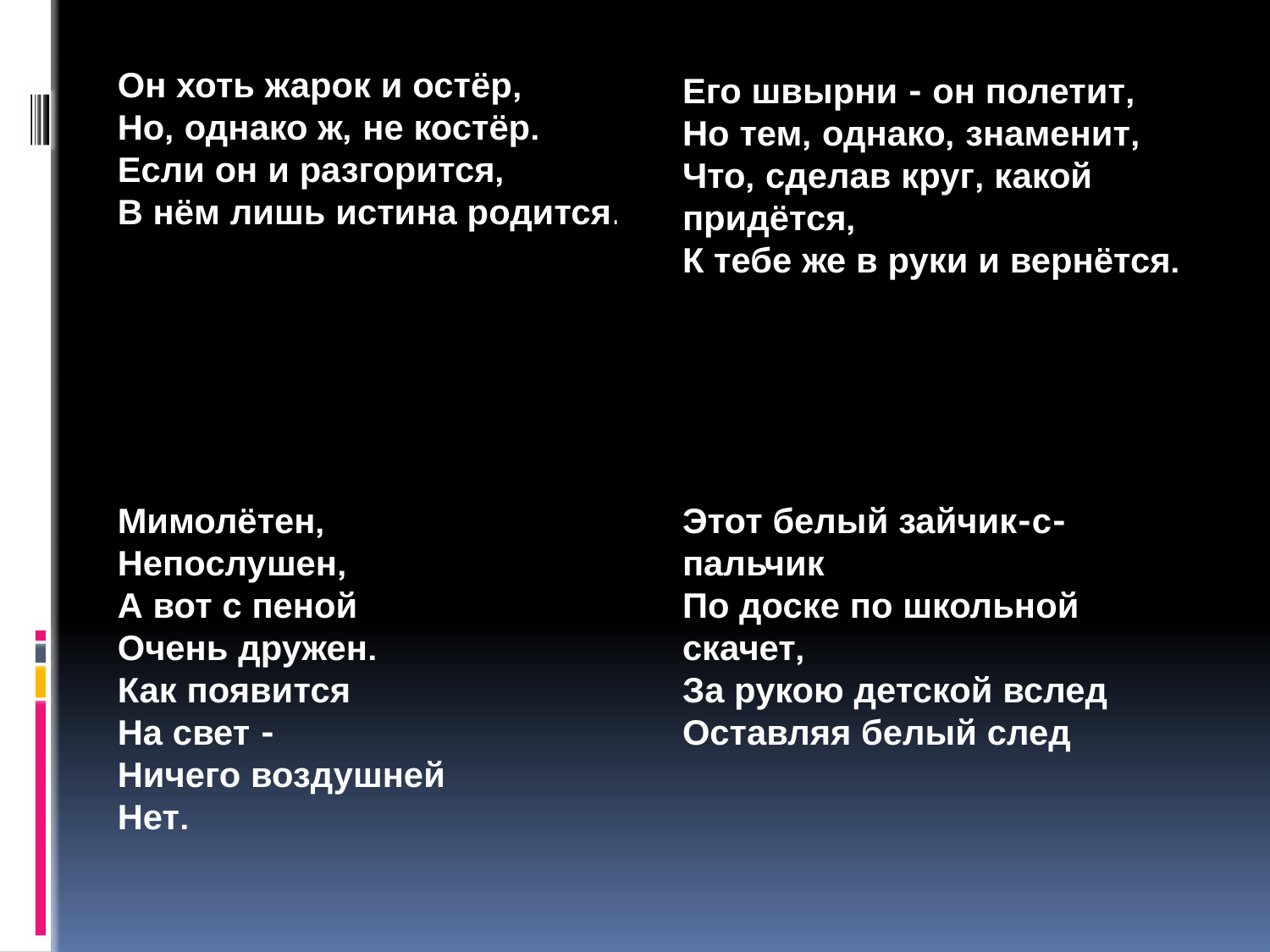

Он хоть жарок и остёр,
Но, однако ж, не костёр.
Если он и разгорится,
В нём лишь истина родится.

Мимолётен,
Непослушен,
А вот с пеной
Очень дружен.
Как появится
На свет -
Ничего воздушней
Нет.

Его швырни - он полетит,
Но тем, однако, знаменит,
Что, сделав круг, какой придётся,
К тебе же в руки и вернётся.

Этот белый зайчик-с-пальчик
По доске по школьной скачет,
За рукою детской вслед
Оставляя белый след